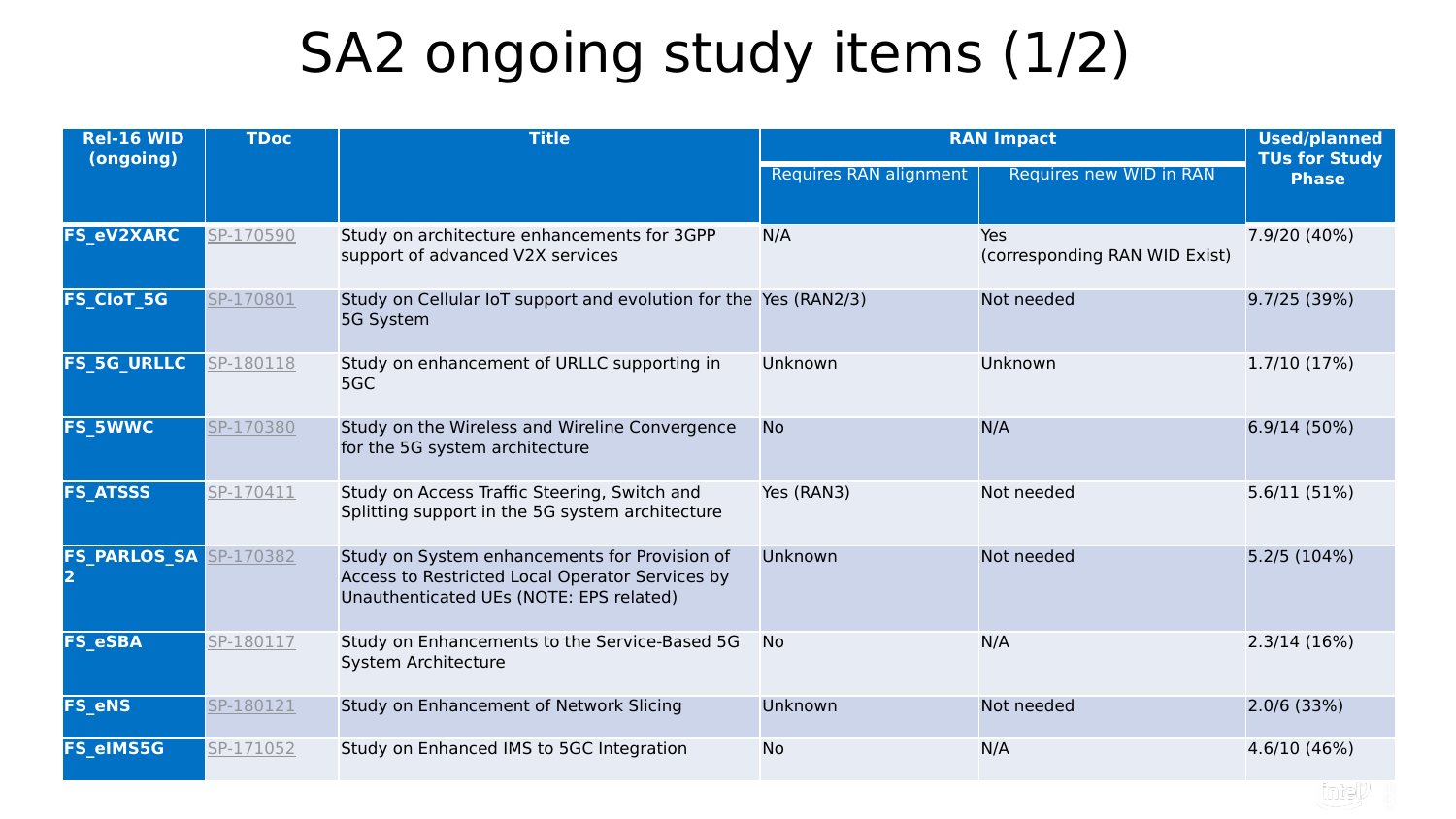

SA2 ongoing study items (1/2)
| Rel-16 WID (ongoing) | TDoc | Title | RAN Impact |  | Used/planned TUs for Study Phase |
| --- | --- | --- | --- | --- | --- |
|  |  |  | Requires RAN alignment | Requires new WID in RAN |  |
| FS\_eV2XARC | SP-170590 | Study on architecture enhancements for 3GPP support of advanced V2X services | N/A | Yes (corresponding RAN WID Exist) | 7.9/20 (40%) |
| FS\_CIoT\_5G | SP-170801 | Study on Cellular IoT support and evolution for the 5G System | Yes (RAN2/3) | Not needed | 9.7/25 (39%) |
| FS\_5G\_URLLC | SP-180118 | Study on enhancement of URLLC supporting in 5GC | Unknown | Unknown | 1.7/10 (17%) |
| FS\_5WWC | SP-170380 | Study on the Wireless and Wireline Convergence for the 5G system architecture | No | N/A | 6.9/14 (50%) |
| FS\_ATSSS | SP-170411 | Study on Access Traffic Steering, Switch and Splitting support in the 5G system architecture | Yes (RAN3) | Not needed | 5.6/11 (51%) |
| FS\_PARLOS\_SA2 | SP-170382 | Study on System enhancements for Provision of Access to Restricted Local Operator Services by Unauthenticated UEs (NOTE: EPS related) | Unknown | Not needed | 5.2/5 (104%) |
| FS\_eSBA | SP-180117 | Study on Enhancements to the Service-Based 5G System Architecture | No | N/A | 2.3/14 (16%) |
| FS\_eNS | SP-180121 | Study on Enhancement of Network Slicing | Unknown | Not needed | 2.0/6 (33%) |
| FS\_eIMS5G | SP-171052 | Study on Enhanced IMS to 5GC Integration | No | N/A | 4.6/10 (46%) |
3